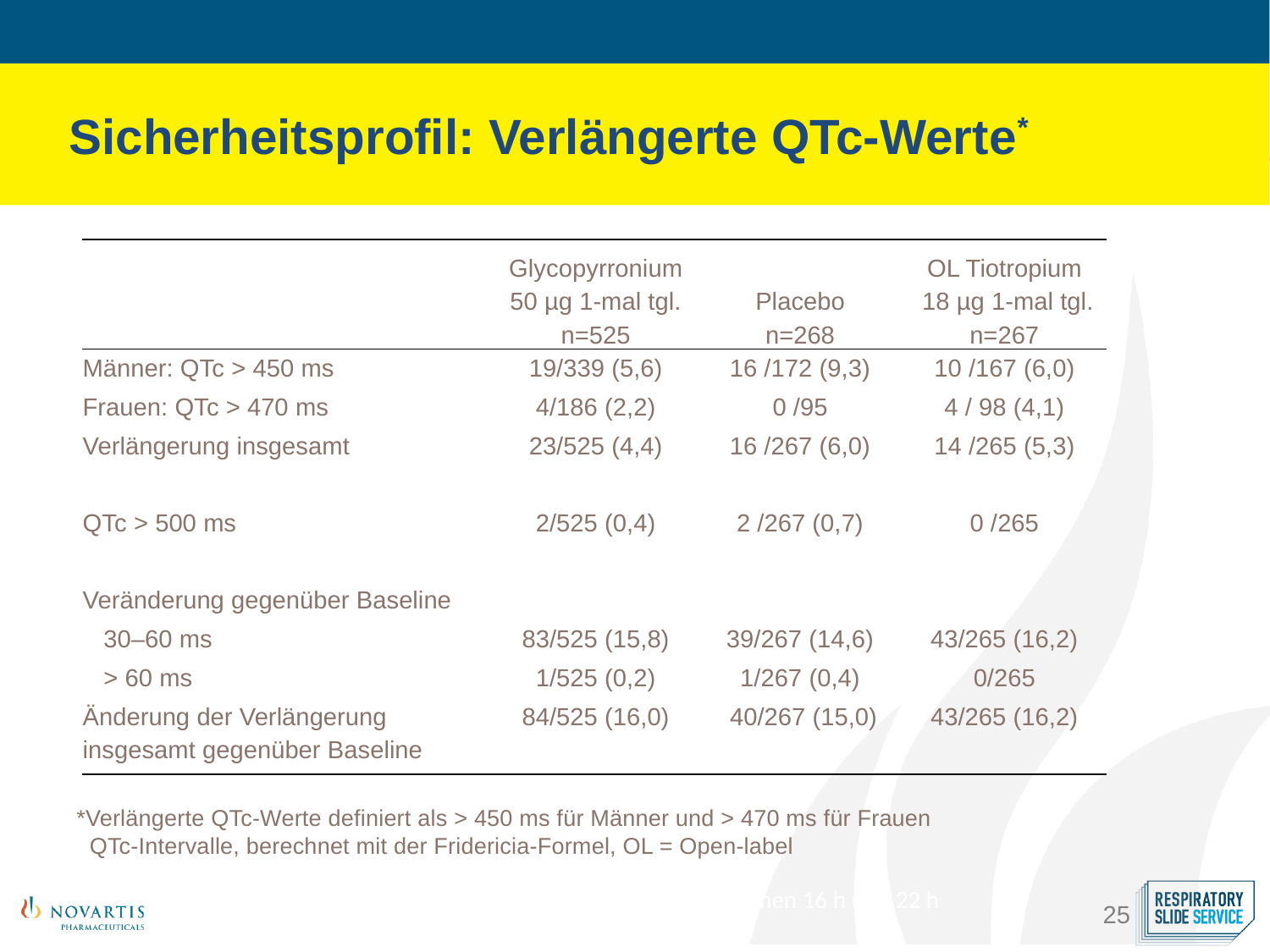

Sicherheitsprofil: Verlängerte QTc-Werte*
|  | Glycopyrronium 50 µg 1-mal tgl. n=525 | Placebo n=268 | OL Tiotropium  18 µg 1-mal tgl. n=267 |
| --- | --- | --- | --- |
| Männer: QTc > 450 ms | 19/339 (5,6) | 16 /172 (9,3) | 10 /167 (6,0) |
| Frauen: QTc > 470 ms | 4/186 (2,2) | 0 /95 | 4 / 98 (4,1) |
| Verlängerung insgesamt | 23/525 (4,4) | 16 /267 (6,0) | 14 /265 (5,3) |
|  |  |  |  |
| QTc > 500 ms | 2/525 (0,4) | 2 /267 (0,7) | 0 /265 |
|  |  |  |  |
| Veränderung gegenüber Baseline |  |  |  |
| 30–60 ms | 83/525 (15,8) | 39/267 (14,6) | 43/265 (16,2) |
| > 60 ms | 1/525 (0,2) | 1/267 (0,4) | 0/265 |
| Änderung der Verlängerung insgesamt gegenüber Baseline | 84/525 (16,0) | 40/267 (15,0) | 43/265 (16,2) |
*Verlängerte QTc-Werte definiert als > 450 ms für Männer und > 470 ms für Frauen
  QTc-Intervalle, berechnet mit der Fridericia-Formel, OL = Open-label
Alle Zeitpunkte statistisch signifikant (p < 0,001), ausgenommen 16 h und 22 h